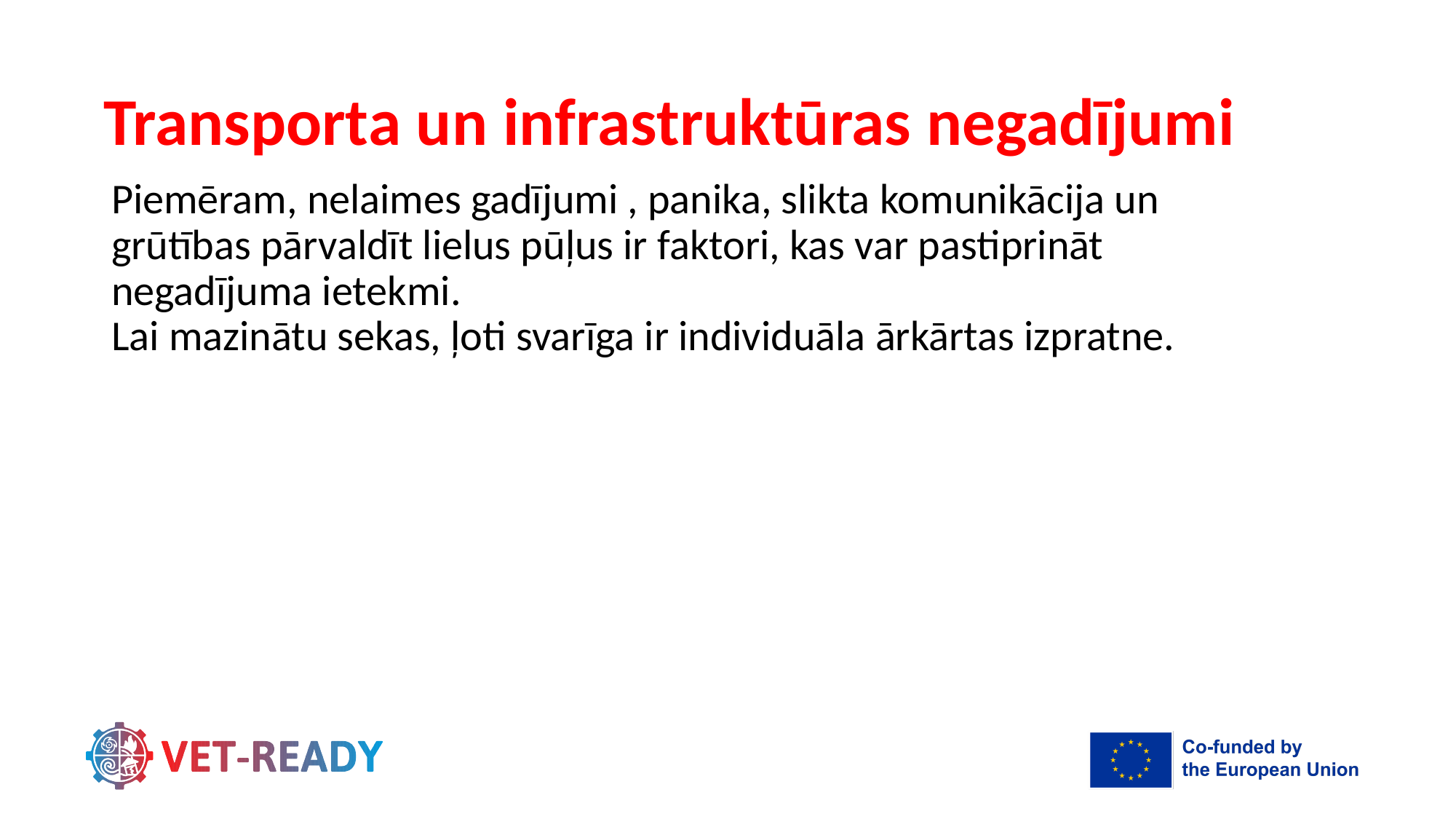

# Transporta un infrastruktūras negadījumi
Piemēram, nelaimes gadījumi , panika, slikta komunikācija un grūtības pārvaldīt lielus pūļus ir faktori, kas var pastiprināt negadījuma ietekmi.
Lai mazinātu sekas, ļoti svarīga ir individuāla ārkārtas izpratne.